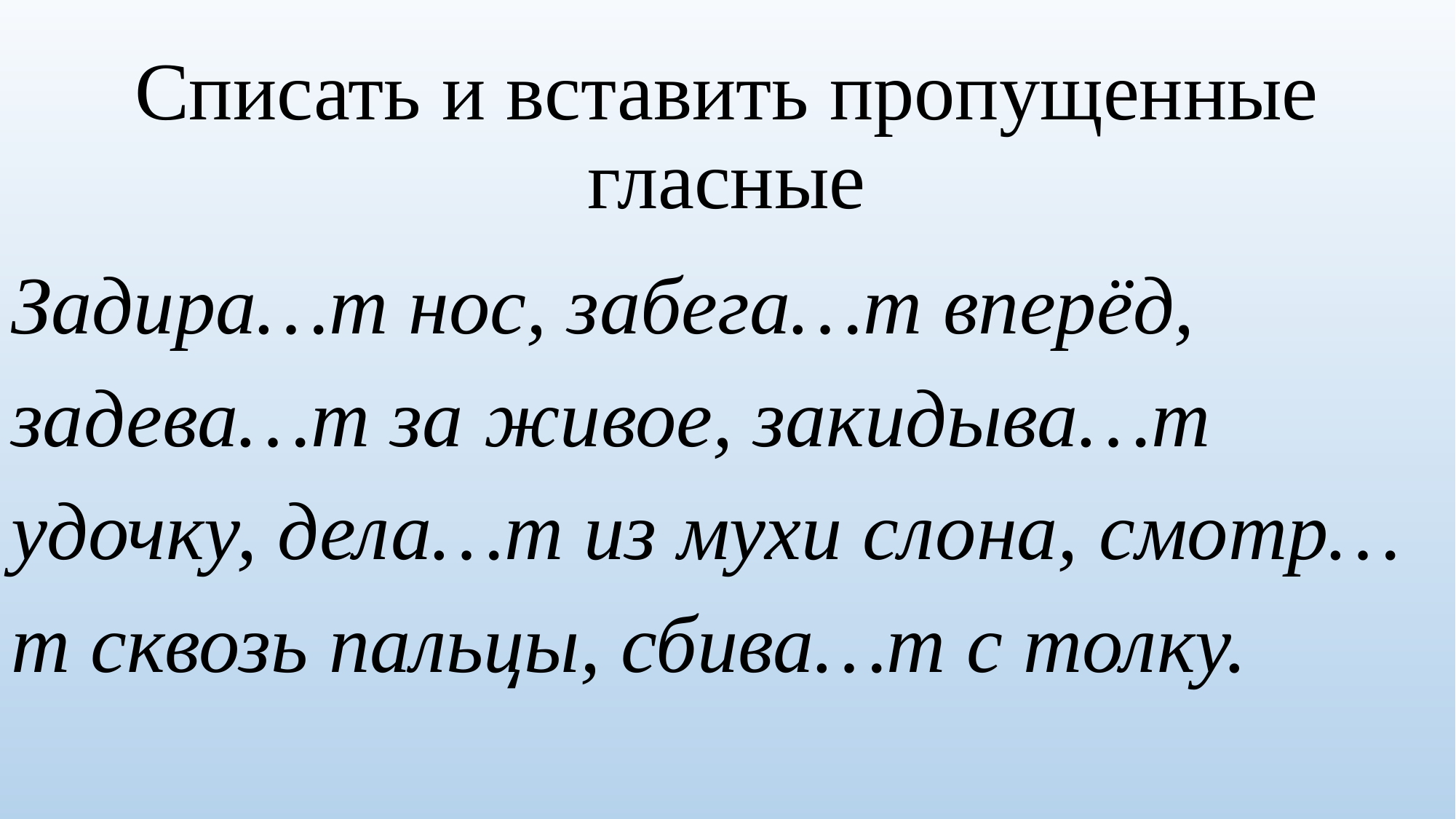

# Списать и вставить пропущенные гласные
Задира…т нос, забега…т вперёд, задева…т за живое, закидыва…т удочку, дела…т из мухи слона, смотр…т сквозь пальцы, сбива…т с толку.